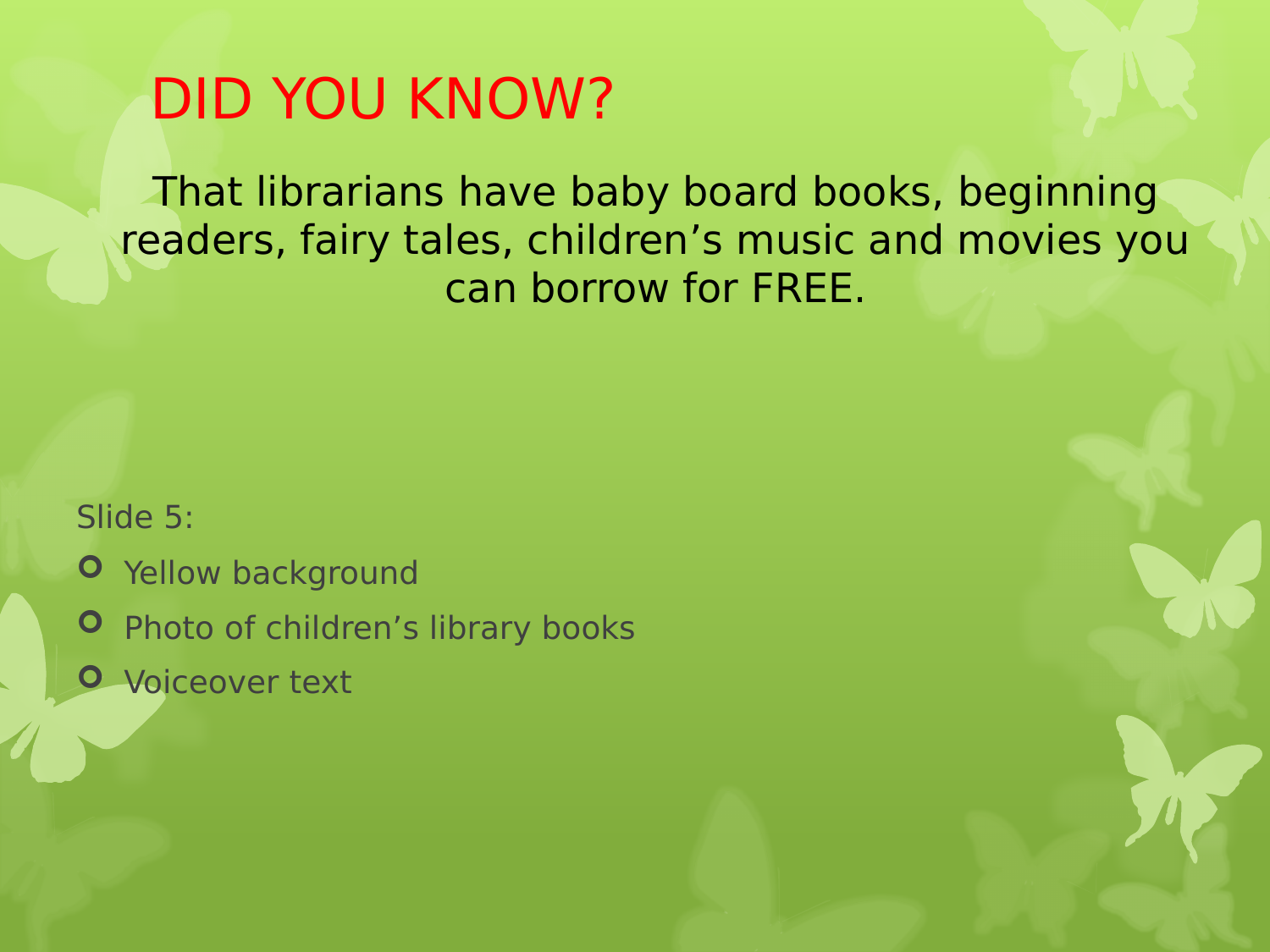

# DID YOU KNOW?
That librarians have baby board books, beginning readers, fairy tales, children’s music and movies you can borrow for FREE.
Slide 5:
Yellow background
Photo of children’s library books
Voiceover text